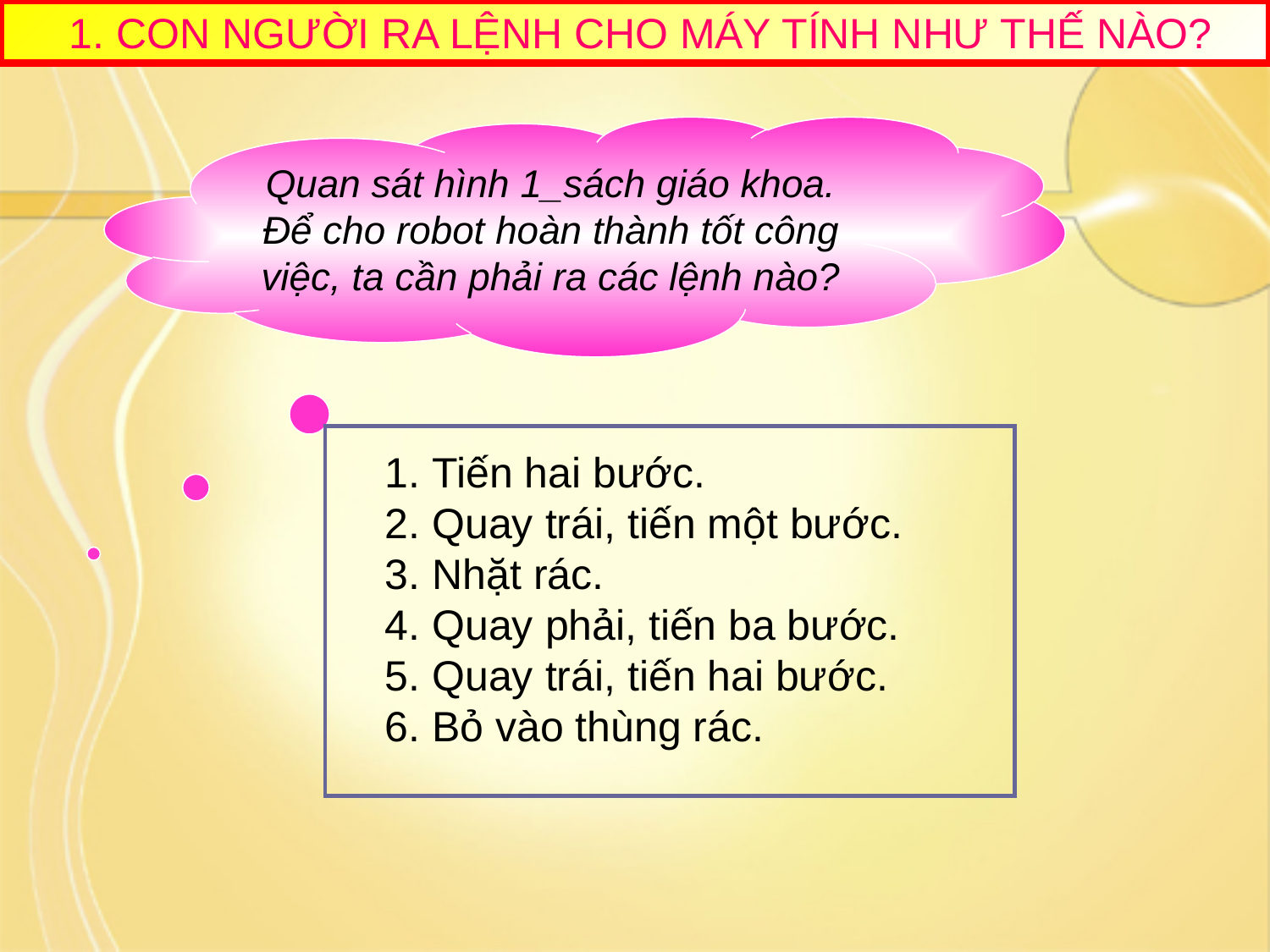

1. CON NGƯỜI RA LỆNH CHO MÁY TÍNH NHƯ THẾ NÀO?
Quan sát hình 1_sách giáo khoa. Để cho robot hoàn thành tốt công việc, ta cần phải ra các lệnh nào?

Tiến hai bước.
Quay trái, tiến một bước.
Nhặt rác.
Quay phải, tiến ba bước.
Quay trái, tiến hai bước.
Bỏ vào thùng rác.